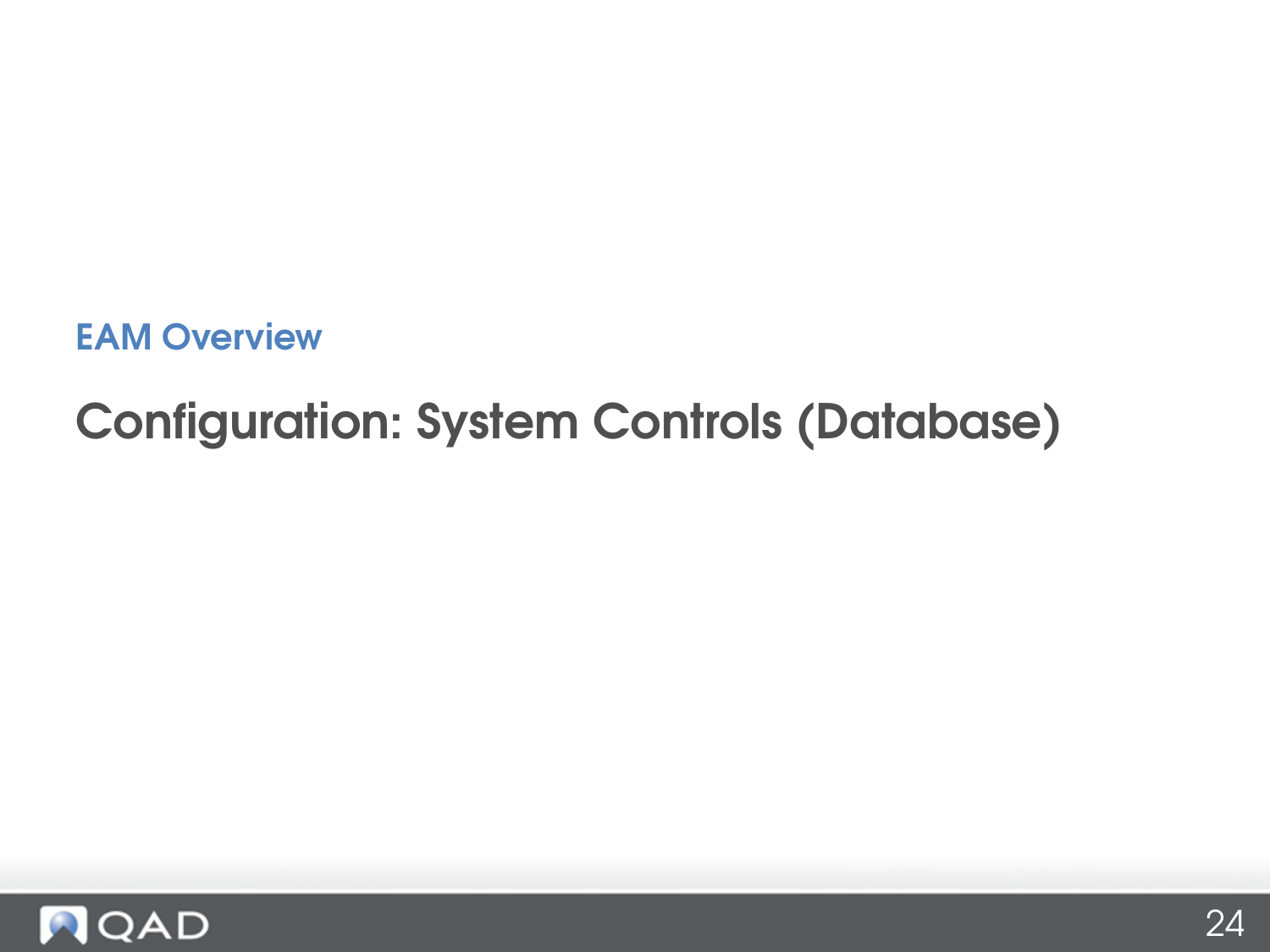

EAM Overview
# Configuration: System Controls (Database)

24